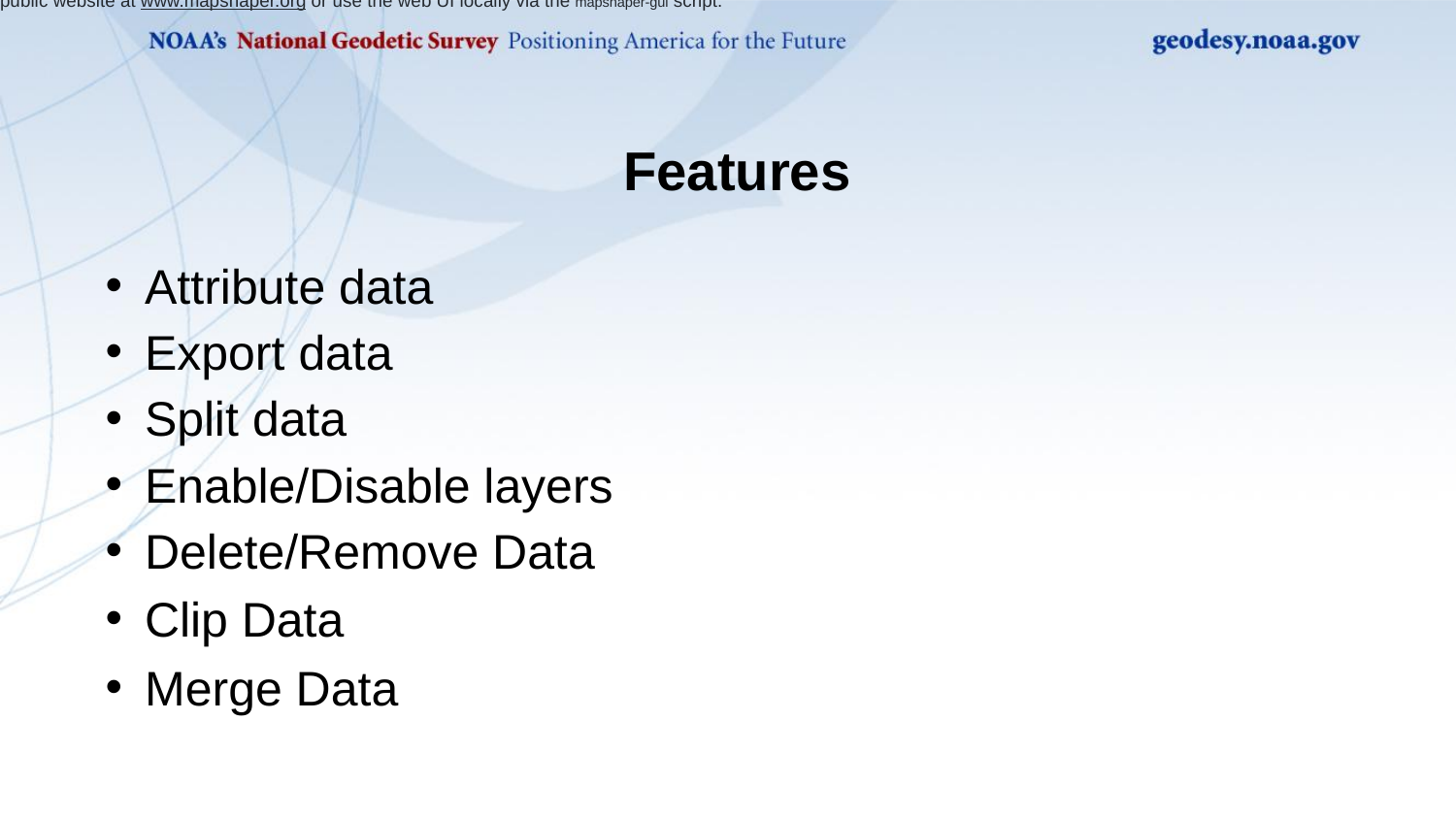

public website at www.mapshaper.org or use the web UI locally via the mapshaper-gui script.
# Features
Attribute data
Export data
Split data
Enable/Disable layers
Delete/Remove Data
Clip Data
Merge Data